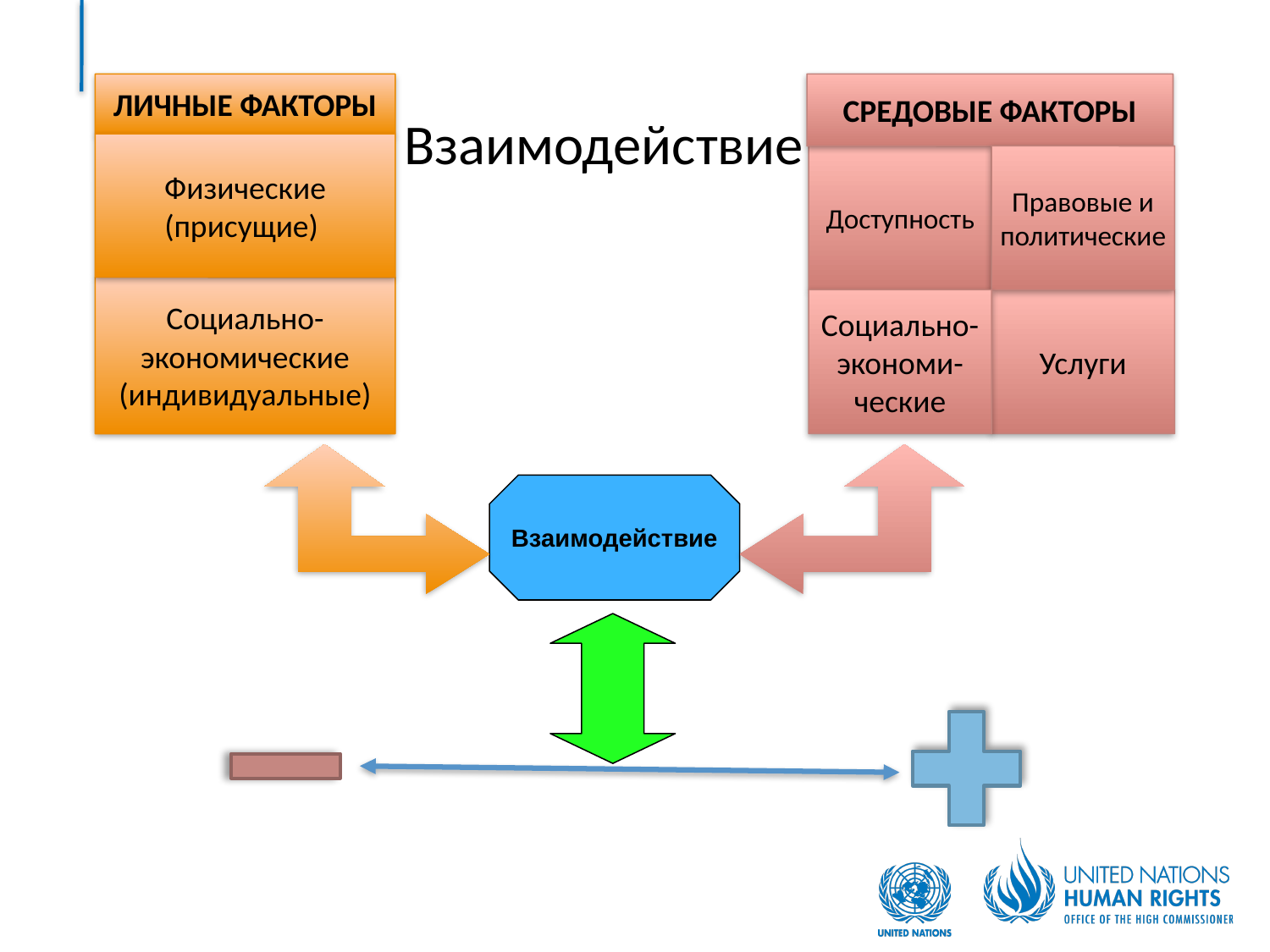

Взаимодействие
ЛИЧНЫЕ ФАКТОРЫ
Физические (присущие)
Социально-экономические (индивидуальные)
СРЕДОВЫЕ ФАКТОРЫ
Доступность
Правовые и политические
Социально-экономи-ческие
Услуги

Взаимодействие